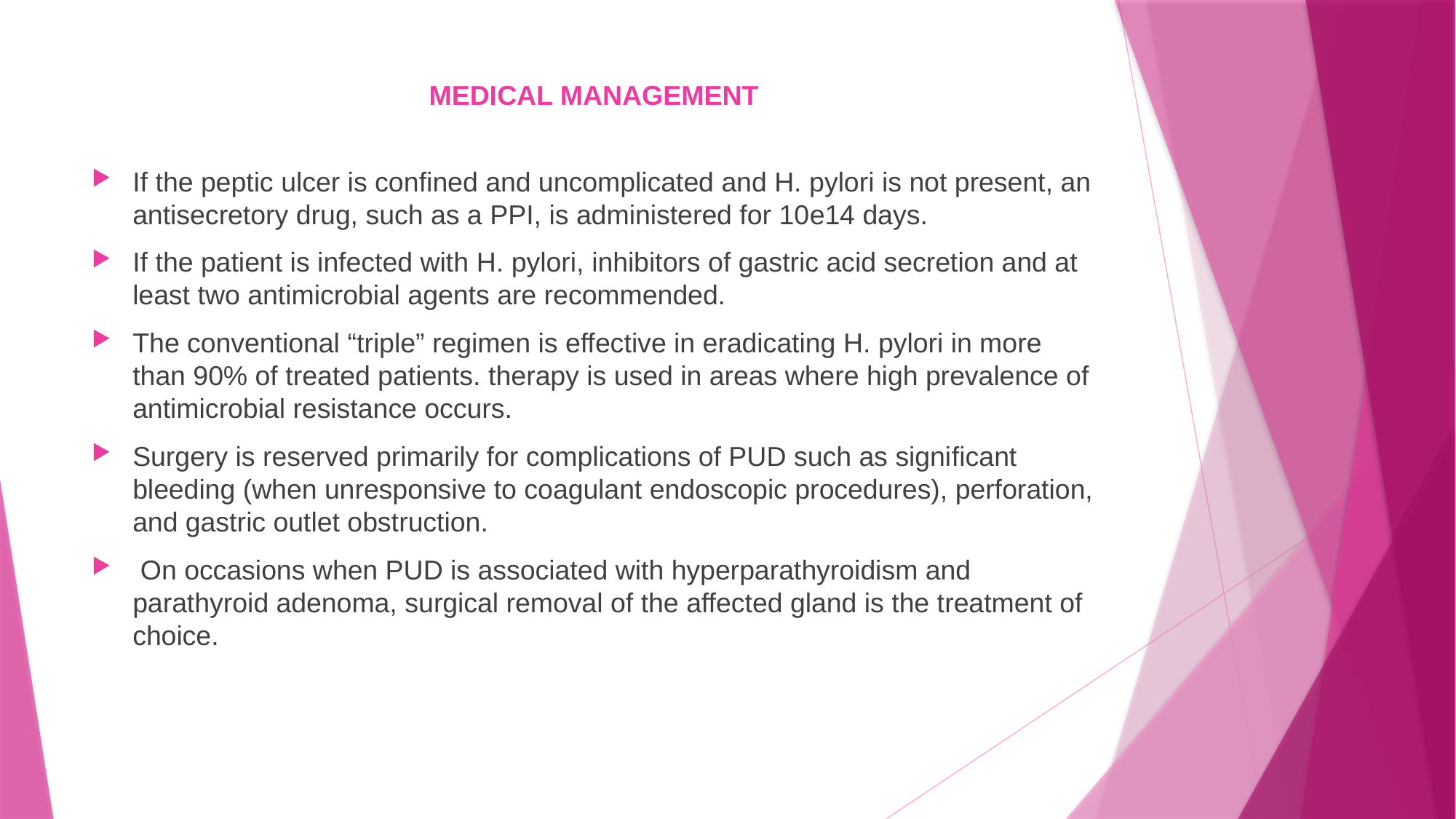

# MEDICAL MANAGEMENT
If the peptic ulcer is confined and uncomplicated and H. pylori is not present, an antisecretory drug, such as a PPI, is administered for 10e14 days.
If the patient is infected with H. pylori, inhibitors of gastric acid secretion and at least two antimicrobial agents are recommended.
The conventional “triple” regimen is effective in eradicating H. pylori in more than 90% of treated patients. therapy is used in areas where high prevalence of antimicrobial resistance occurs.
Surgery is reserved primarily for complications of PUD such as significant bleeding (when unresponsive to coagulant endoscopic procedures), perforation, and gastric outlet obstruction.
 On occasions when PUD is associated with hyperparathyroidism and parathyroid adenoma, surgical removal of the affected gland is the treatment of choice.